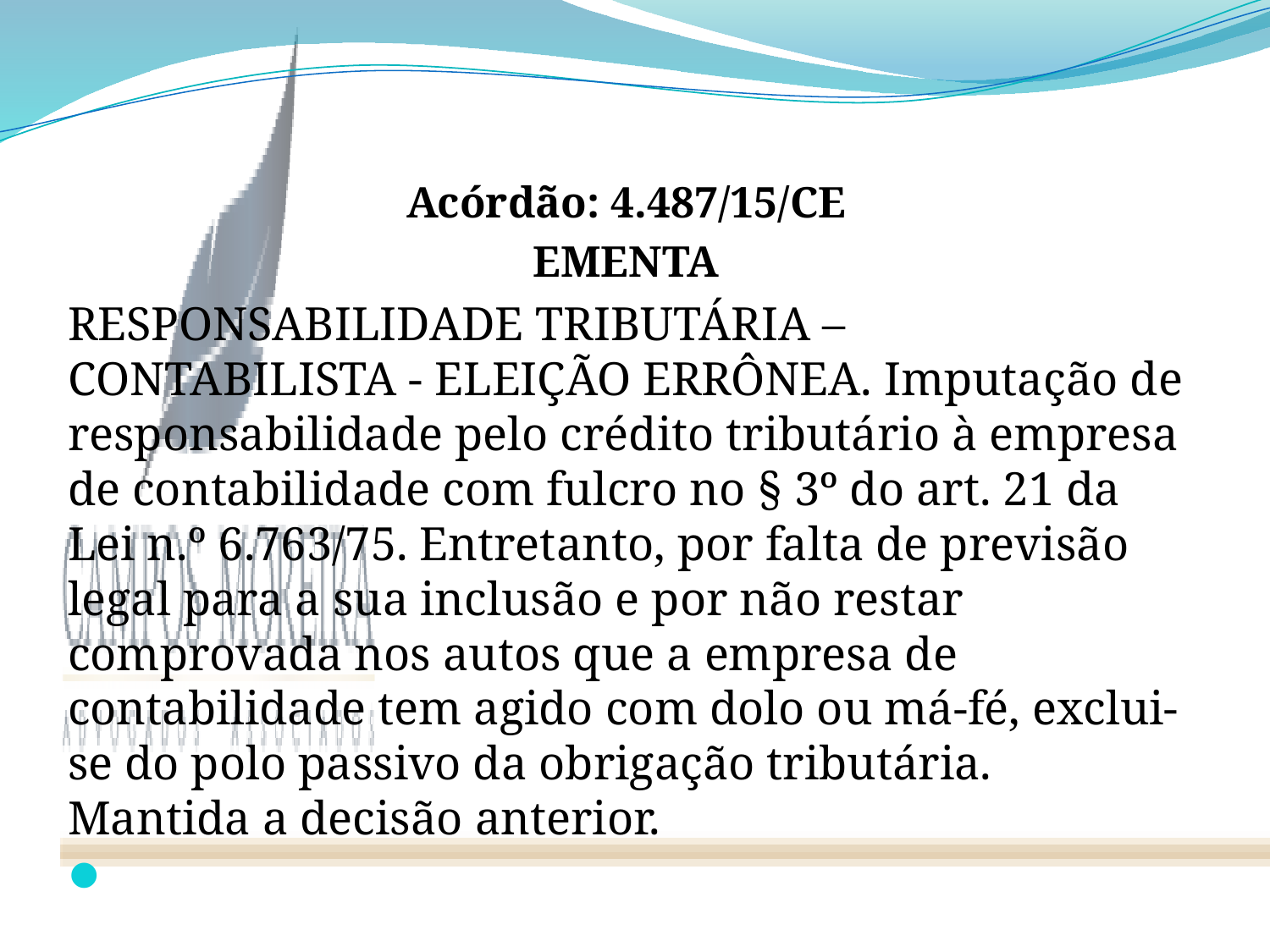

#
Acórdão: 4.487/15/CE
EMENTA
RESPONSABILIDADE TRIBUTÁRIA – CONTABILISTA - ELEIÇÃO ERRÔNEA. Imputação de responsabilidade pelo crédito tributário à empresa de contabilidade com fulcro no § 3º do art. 21 da Lei n.º 6.763/75. Entretanto, por falta de previsão legal para a sua inclusão e por não restar comprovada nos autos que a empresa de contabilidade tem agido com dolo ou má-fé, exclui-se do polo passivo da obrigação tributária. Mantida a decisão anterior.